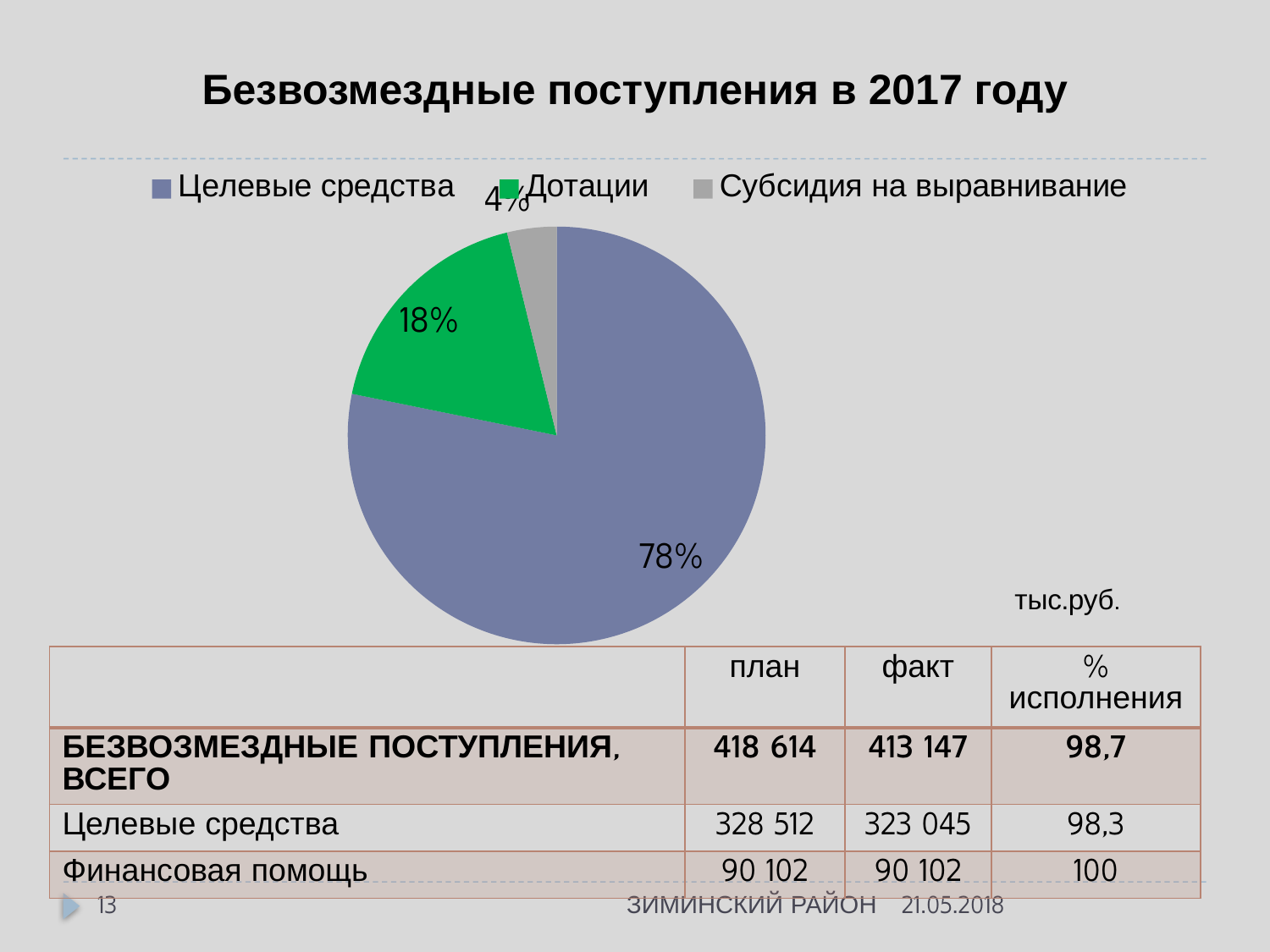

# Безвозмездные поступления в 2017 году

[unsupported chart]

тыс.руб.
|  | план | факт | % исполнения |
| --- | --- | --- | --- |
| БЕЗВОЗМЕЗДНЫЕ ПОСТУПЛЕНИЯ, ВСЕГО | 418 614 | 413 147 | 98,7 |
| Целевые средства | 328 512 | 323 045 | 98,3 |
| Финансовая помощь | 90 102 | 90 102 | 100 |
13
ЗИМИНСКИЙ РАЙОН
21.05.2018